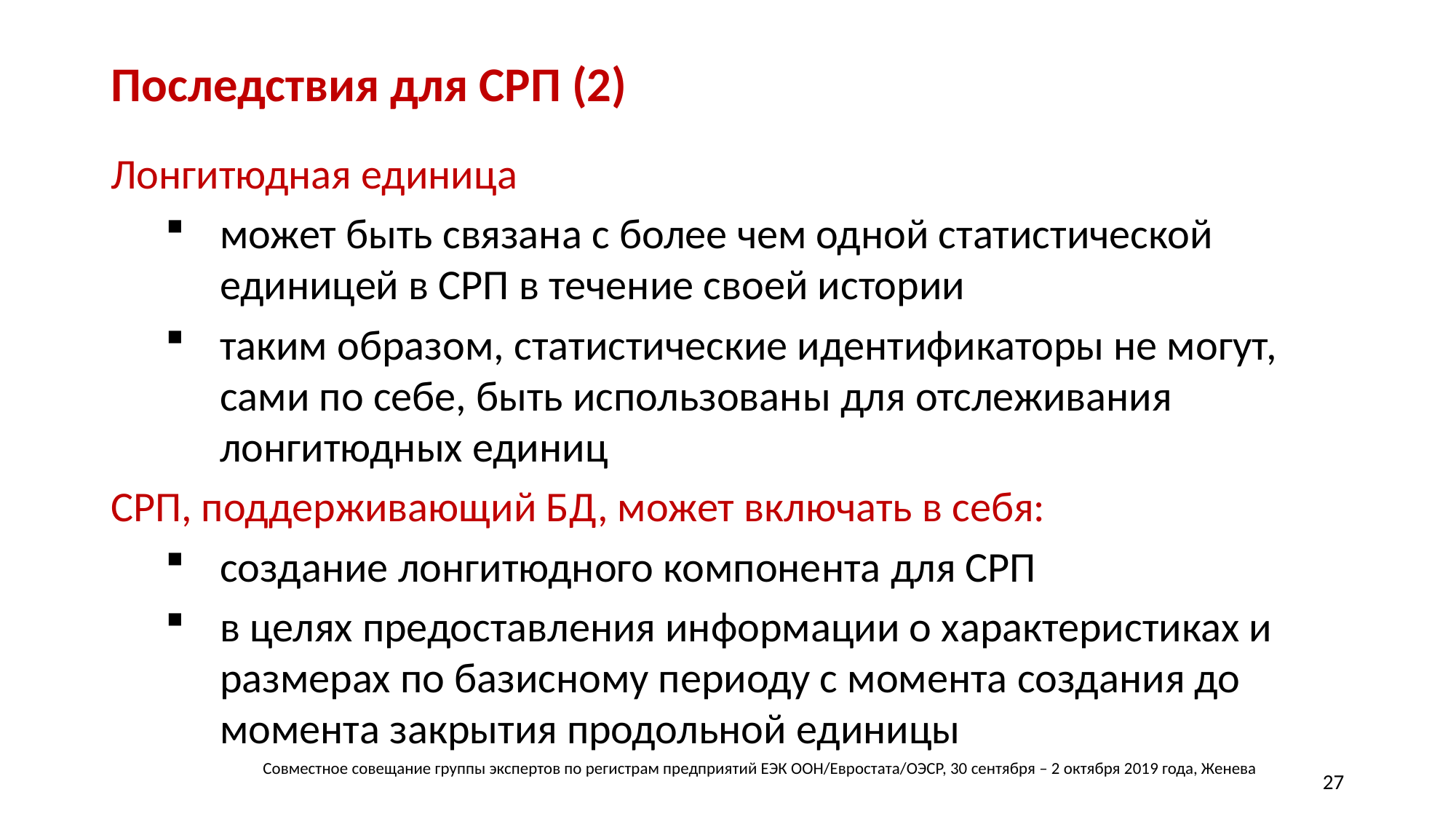

# Последствия для СРП (2)
Лонгитюдная единица
может быть связана с более чем одной статистической единицей в СРП в течение своей истории
таким образом, статистические идентификаторы не могут, сами по себе, быть использованы для отслеживания лонгитюдных единиц
СРП, поддерживающий БД, может включать в себя:
создание лонгитюдного компонента для СРП
в целях предоставления информации о характеристиках и размерах по базисному периоду с момента создания до момента закрытия продольной единицы
Совместное совещание группы экспертов по регистрам предприятий ЕЭК ООН/Евростата/ОЭСР, 30 сентября – 2 октября 2019 года, Женева
27